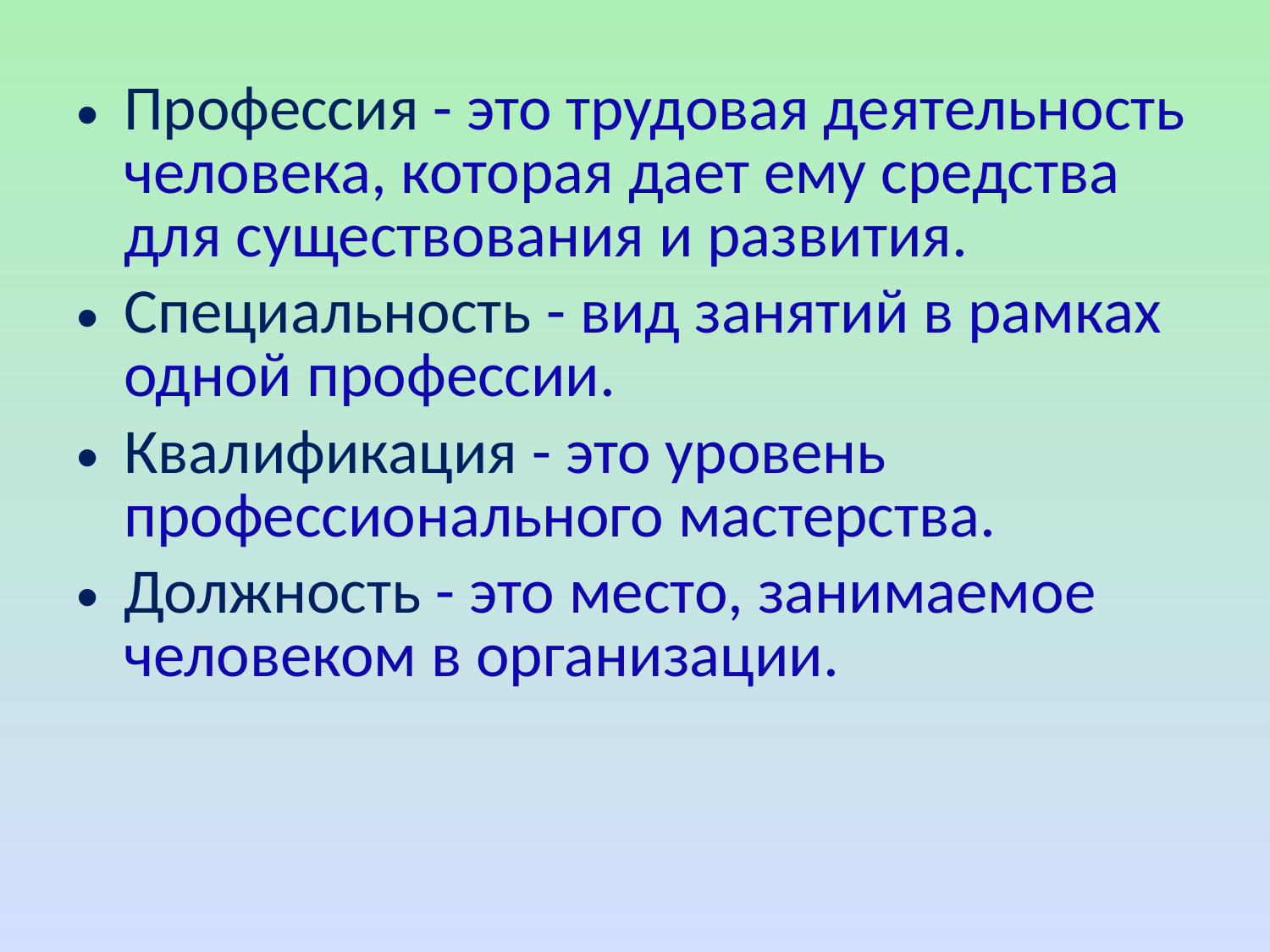

Профессия - это трудовая деятельность человека, которая дает ему средства для существования и развития.
Специальность - вид занятий в рамках одной профессии.
Квалификация - это уровень профессионального мастерства.
Должность - это место, занимаемое человеком в организации.